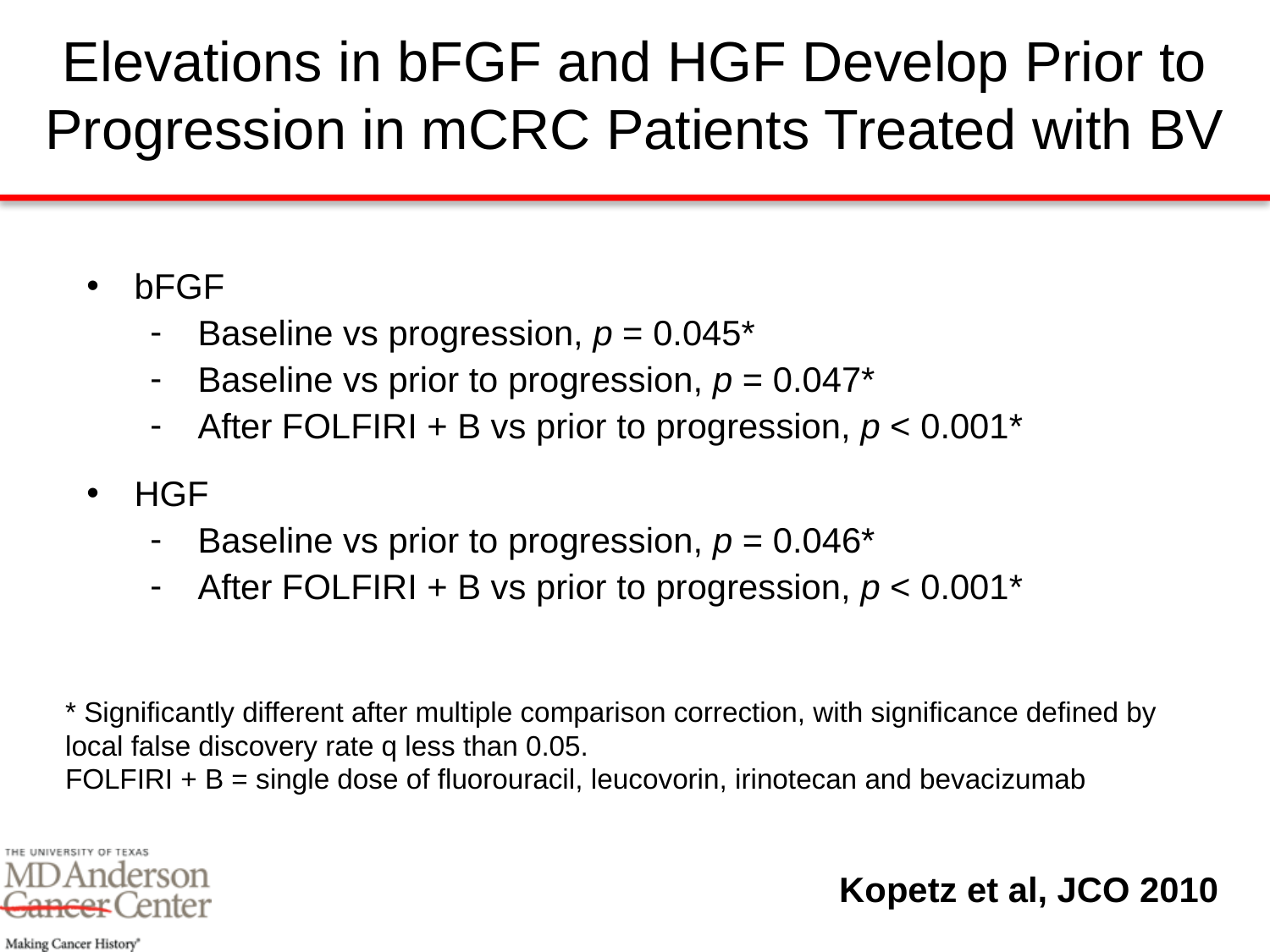

Elevations in bFGF and HGF Develop Prior to Progression in mCRC Patients Treated with BV
bFGF
Baseline vs progression, p = 0.045*
Baseline vs prior to progression, p = 0.047*
After FOLFIRI + B vs prior to progression, p < 0.001*
HGF
Baseline vs prior to progression, p = 0.046*
After FOLFIRI + B vs prior to progression, p < 0.001*
* Significantly different after multiple comparison correction, with significance defined by
local false discovery rate q less than 0.05.
FOLFIRI + B = single dose of fluorouracil, leucovorin, irinotecan and bevacizumab

Kopetz et al, JCO 2010